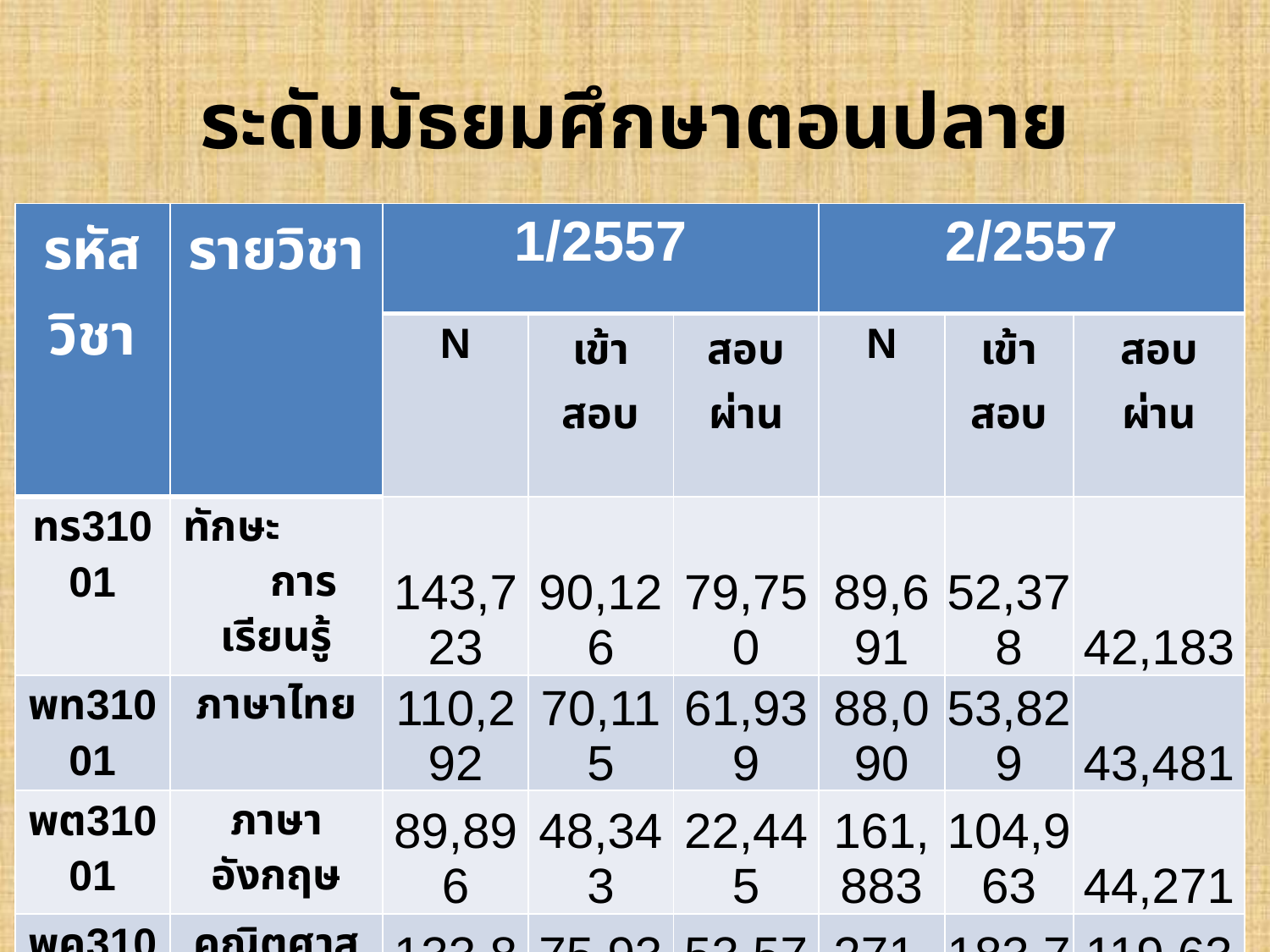

# ระดับมัธยมศึกษาตอนปลาย
| รหัสวิชา | รายวิชา | 1/2557 |  |  | 2/2557 |  |  |
| --- | --- | --- | --- | --- | --- | --- | --- |
|  |  | N | เข้าสอบ | สอบผ่าน | N | เข้าสอบ | สอบผ่าน |
| ทร31001 | ทักษะ การเรียนรู้ | 143,723 | 90,126 | 79,750 | 89,691 | 52,378 | 42,183 |
| พท31001 | ภาษาไทย | 110,292 | 70,115 | 61,939 | 88,090 | 53,829 | 43,481 |
| พต31001 | ภาษาอังกฤษ | 89,896 | 48,343 | 22,445 | 161,883 | 104,963 | 44,271 |
| พค31001 | คณิตศาสตร์ | 133,889 | 75,934 | 53,578 | 271,873 | 183,796 | 119,632 |
| พว31001 | วิทยาศาสตร์ | 199,965 | 136,663 | 116,046 | 85,805 | 52,891 | 42,617 |